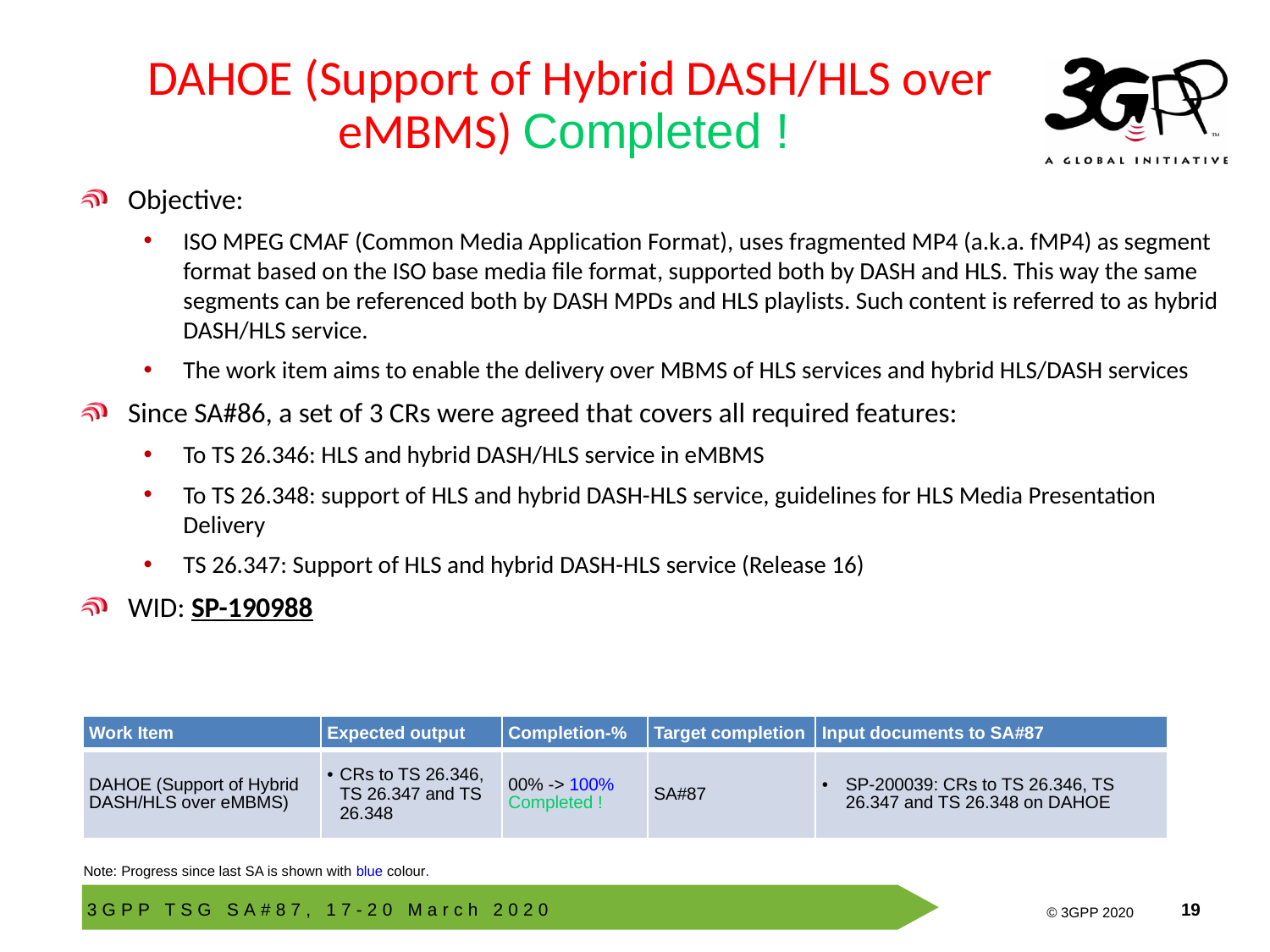

# DAHOE (Support of Hybrid DASH/HLS over eMBMS) Completed !
Objective:
ISO MPEG CMAF (Common Media Application Format), uses fragmented MP4 (a.k.a. fMP4) as segment format based on the ISO base media file format, supported both by DASH and HLS. This way the same segments can be referenced both by DASH MPDs and HLS playlists. Such content is referred to as hybrid DASH/HLS service.
The work item aims to enable the delivery over MBMS of HLS services and hybrid HLS/DASH services
Since SA#86, a set of 3 CRs were agreed that covers all required features:
To TS 26.346: HLS and hybrid DASH/HLS service in eMBMS
To TS 26.348: support of HLS and hybrid DASH-HLS service, guidelines for HLS Media Presentation Delivery
TS 26.347: Support of HLS and hybrid DASH-HLS service (Release 16)
WID: SP-190988

| Work Item | Expected output | Completion-% | Target completion | Input documents to SA#87 |
| --- | --- | --- | --- | --- |
| DAHOE (Support of Hybrid DASH/HLS over eMBMS) | CRs to TS 26.346, TS 26.347 and TS 26.348 | 00% -> 100% Completed ! | SA#87 | SP-200039: CRs to TS 26.346, TS 26.347 and TS 26.348 on DAHOE |
Note: Progress since last SA is shown with blue colour.